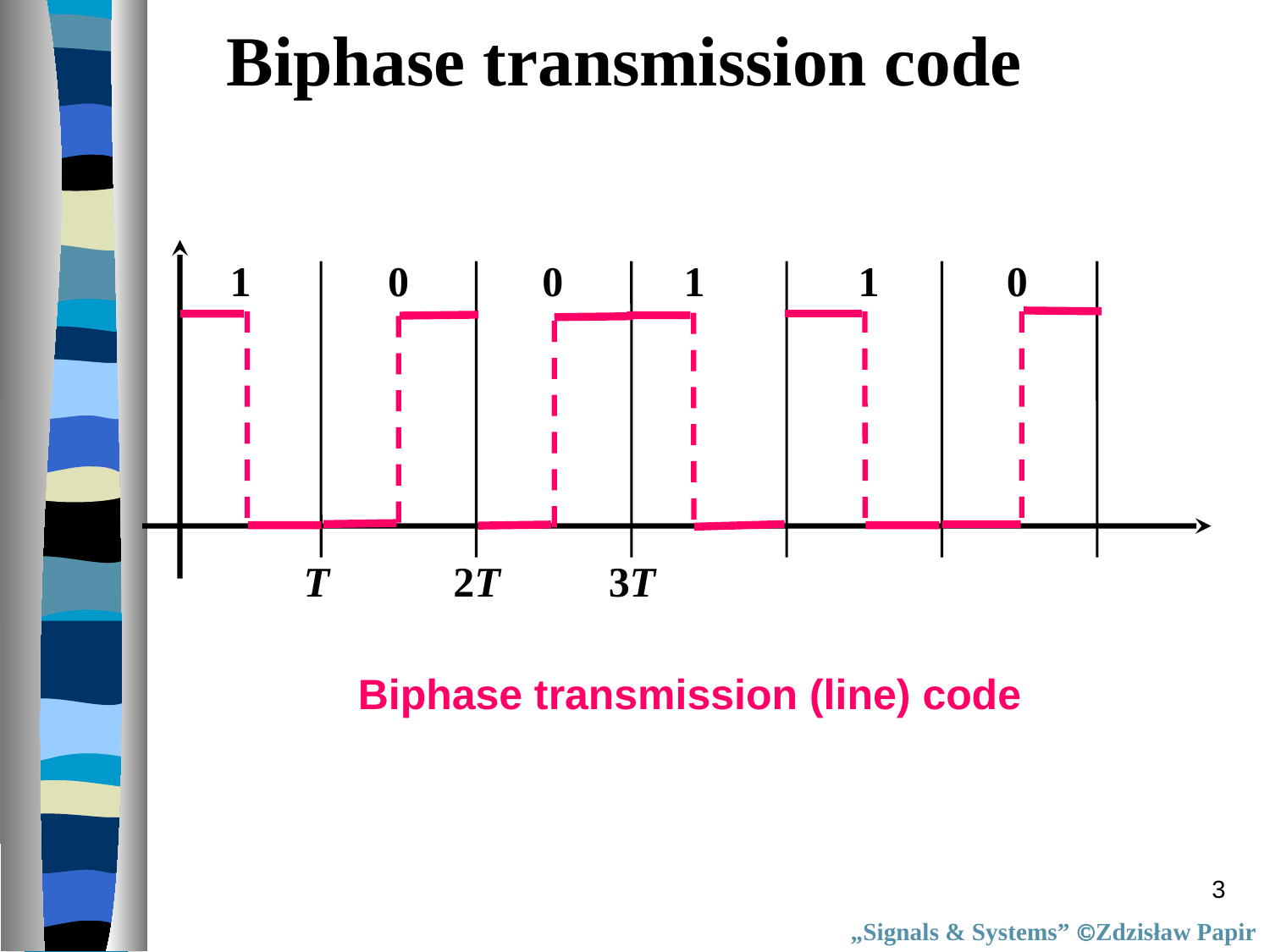

Biphase transmission code

1
0
0
1
1
0

T
2T
3T
Biphase transmission (line) code
3
„Signals & Systems” ©Zdzisław Papir